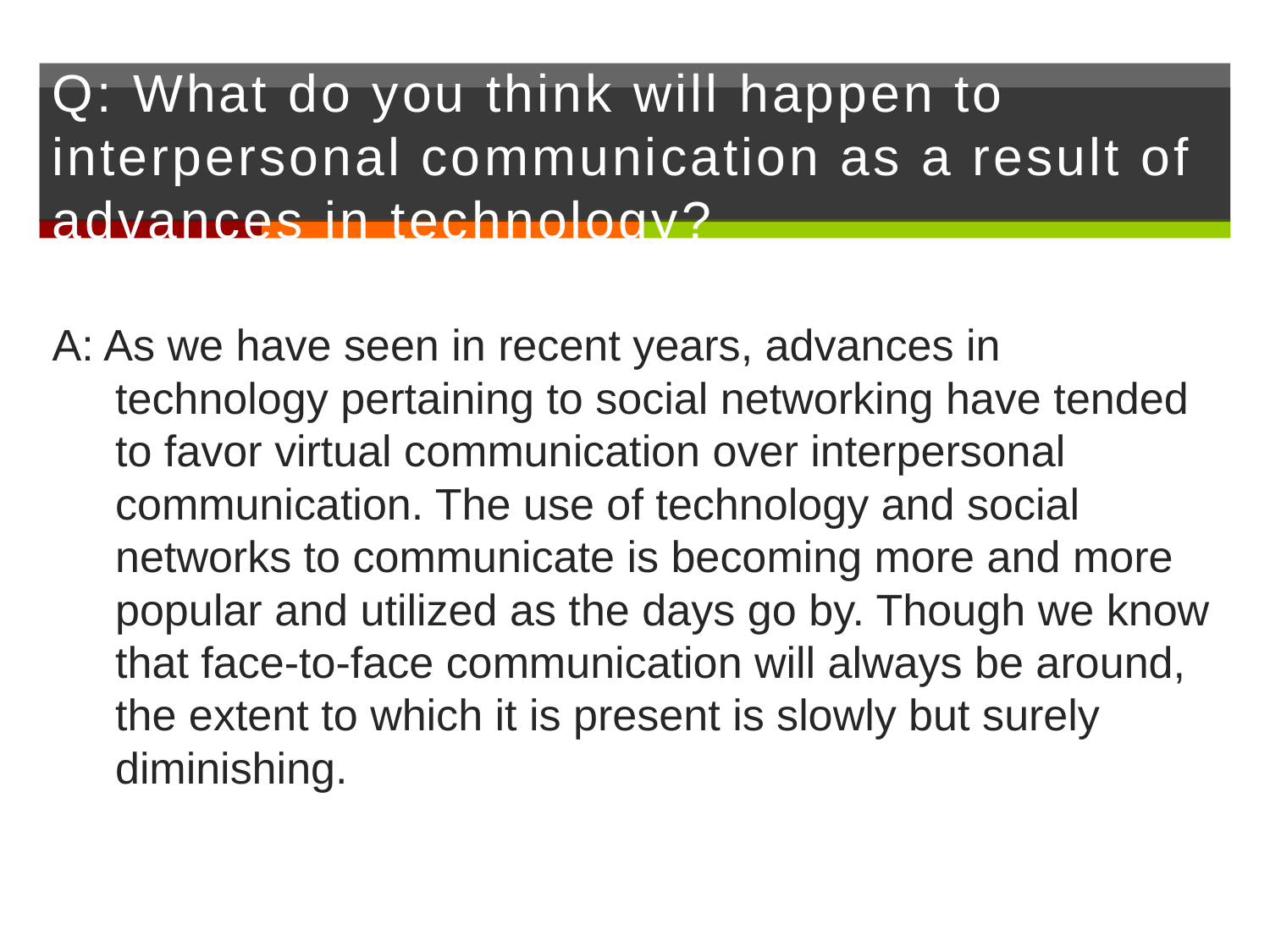

# Q: What do you think will happen to interpersonal communication as a result of advances in technology?
A: As we have seen in recent years, advances in technology pertaining to social networking have tended to favor virtual communication over interpersonal communication. The use of technology and social networks to communicate is becoming more and more popular and utilized as the days go by. Though we know that face-to-face communication will always be around, the extent to which it is present is slowly but surely diminishing.